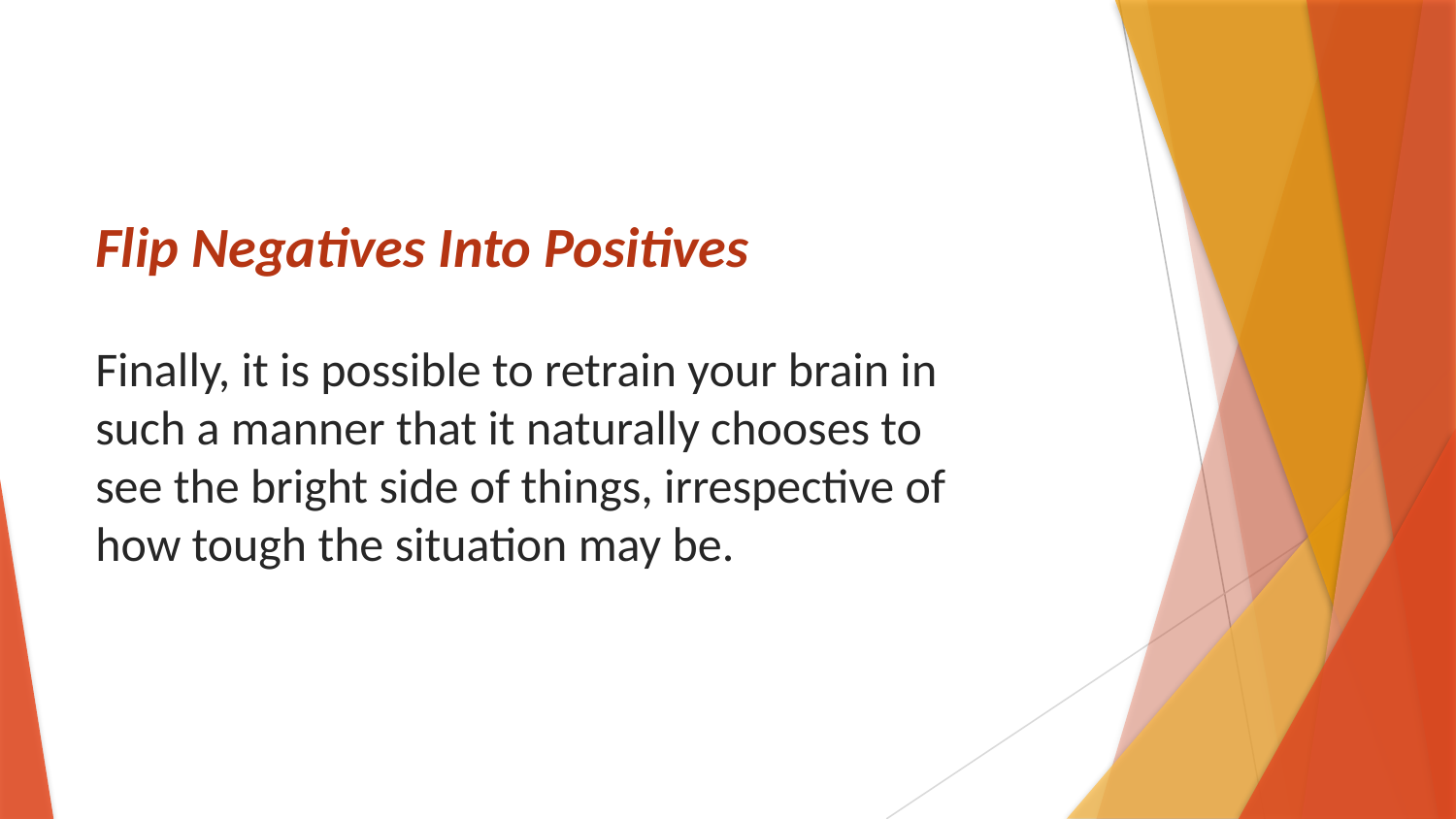

# Flip Negatives Into Positives
Finally, it is possible to retrain your brain in such a manner that it naturally chooses to see the bright side of things, irrespective of how tough the situation may be.